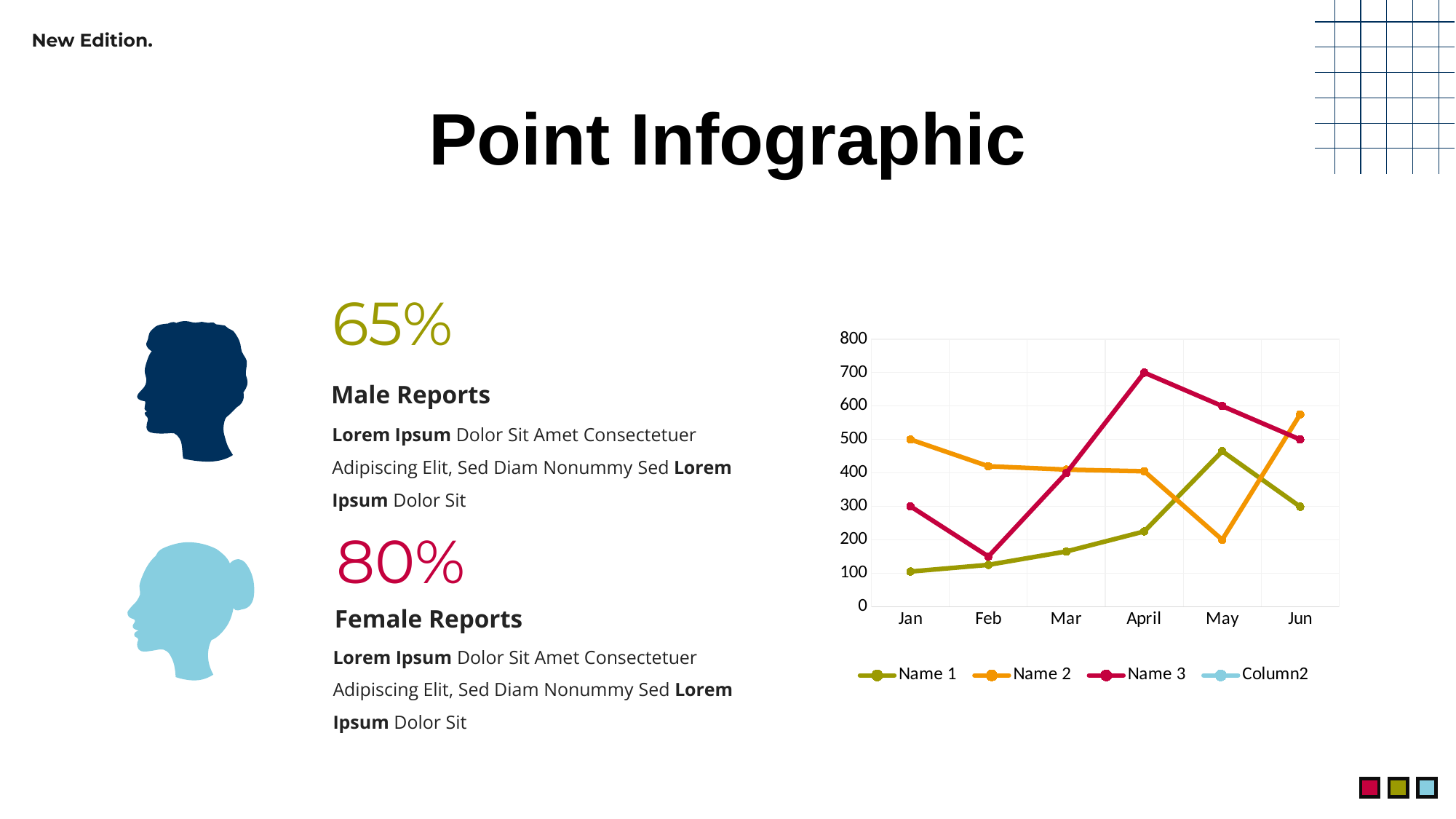

New Edition.
Point Infographic

### Chart

| Category | Name 1 | Name 2 | Name 3 | Column2 |
|---|---|---|---|---|
| Jan | 105.0 | 500.0 | 300.0 | None |
| Feb | 125.0 | 420.0 | 150.0 | None |
| Mar | 165.0 | 410.0 | 400.0 | None |
| April | 225.0 | 405.0 | 700.0 | None |
| May | 465.0 | 200.0 | 600.0 | None |
| Jun | 299.0 | 575.0 | 500.0 | None |
65%

Male Reports
Lorem Ipsum Dolor Sit Amet Consectetuer Adipiscing Elit, Sed Diam Nonummy Sed Lorem Ipsum Dolor Sit
80%

Female Reports
Lorem Ipsum Dolor Sit Amet Consectetuer Adipiscing Elit, Sed Diam Nonummy Sed Lorem Ipsum Dolor Sit